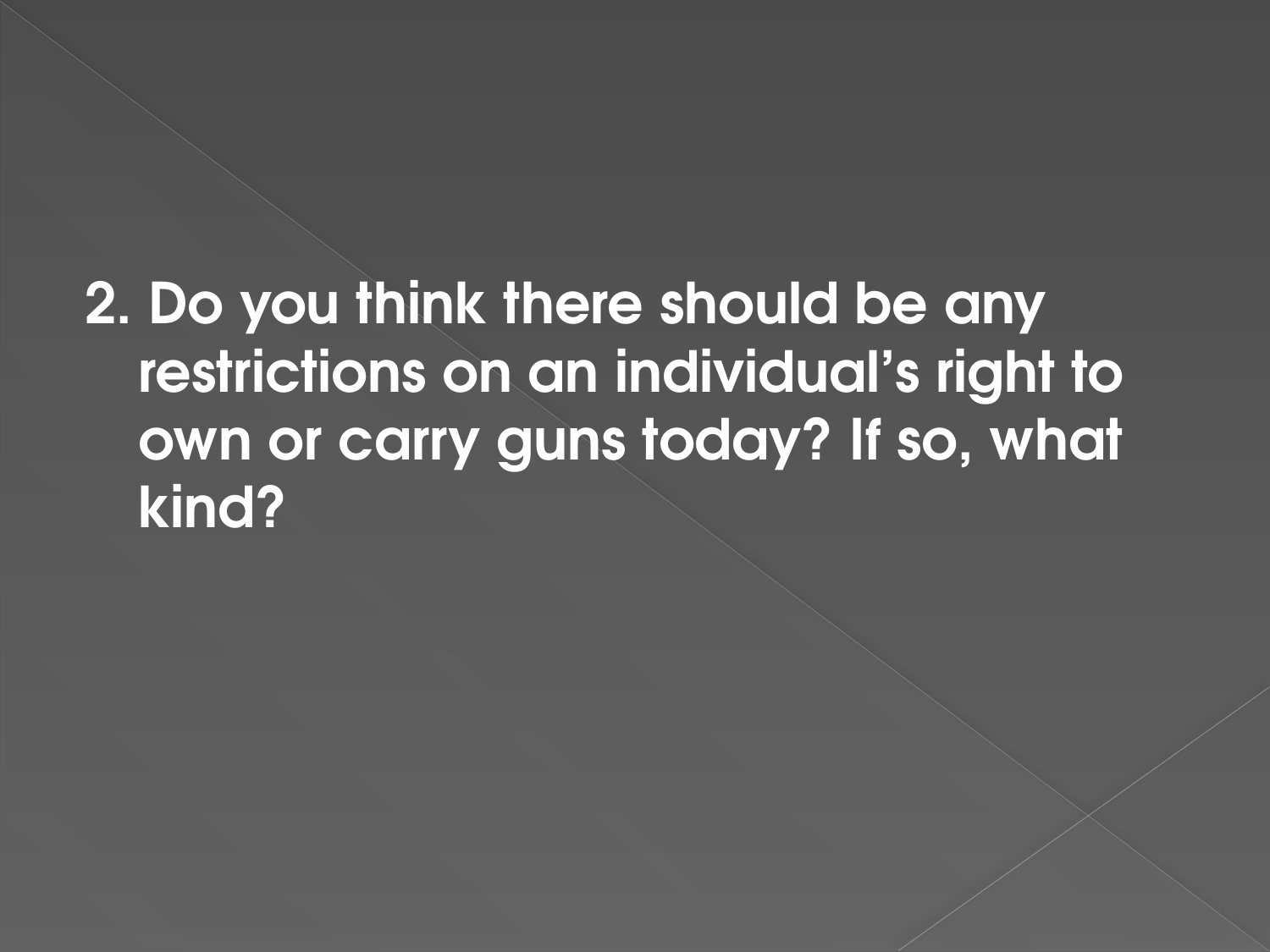

#
2. Do you think there should be any restrictions on an individual’s right to own or carry guns today? If so, what kind?